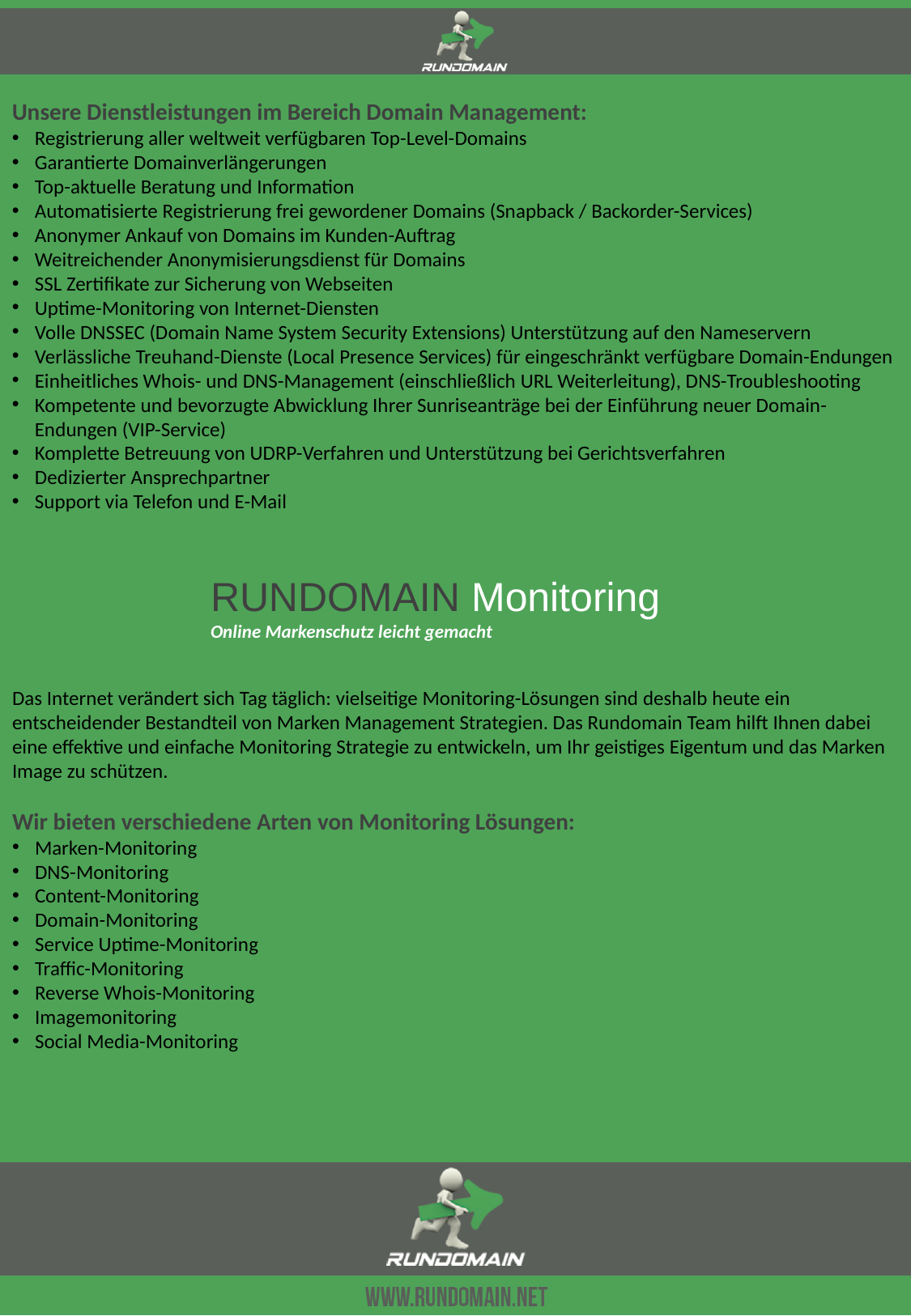

Unsere Dienstleistungen im Bereich Domain Management:
Registrierung aller weltweit verfügbaren Top-Level-Domains
Garantierte Domainverlängerungen
Top-aktuelle Beratung und Information
Automatisierte Registrierung frei gewordener Domains (Snapback / Backorder-Services)
Anonymer Ankauf von Domains im Kunden-Auftrag
Weitreichender Anonymisierungsdienst für Domains
SSL Zertifikate zur Sicherung von Webseiten
Uptime-Monitoring von Internet-Diensten
Volle DNSSEC (Domain Name System Security Extensions) Unterstützung auf den Nameservern
Verlässliche Treuhand-Dienste (Local Presence Services) für eingeschränkt verfügbare Domain-Endungen
Einheitliches Whois- und DNS-Management (einschließlich URL Weiterleitung), DNS-Troubleshooting
Kompetente und bevorzugte Abwicklung Ihrer Sunriseanträge bei der Einführung neuer Domain-Endungen (VIP-Service)
Komplette Betreuung von UDRP-Verfahren und Unterstützung bei Gerichtsverfahren
Dedizierter Ansprechpartner
Support via Telefon und E-Mail

RUNDOMAIN Monitoring
Online Markenschutz leicht gemacht

Das Internet verändert sich Tag täglich: vielseitige Monitoring-Lösungen sind deshalb heute ein entscheidender Bestandteil von Marken Management Strategien. Das Rundomain Team hilft Ihnen dabei eine effektive und einfache Monitoring Strategie zu entwickeln, um Ihr geistiges Eigentum und das Marken Image zu schützen.

Wir bieten verschiedene Arten von Monitoring Lösungen:
Marken-Monitoring
DNS-Monitoring
Content-Monitoring
Domain-Monitoring
Service Uptime-Monitoring
Traffic-Monitoring
Reverse Whois-Monitoring
Imagemonitoring
Social Media-Monitoring